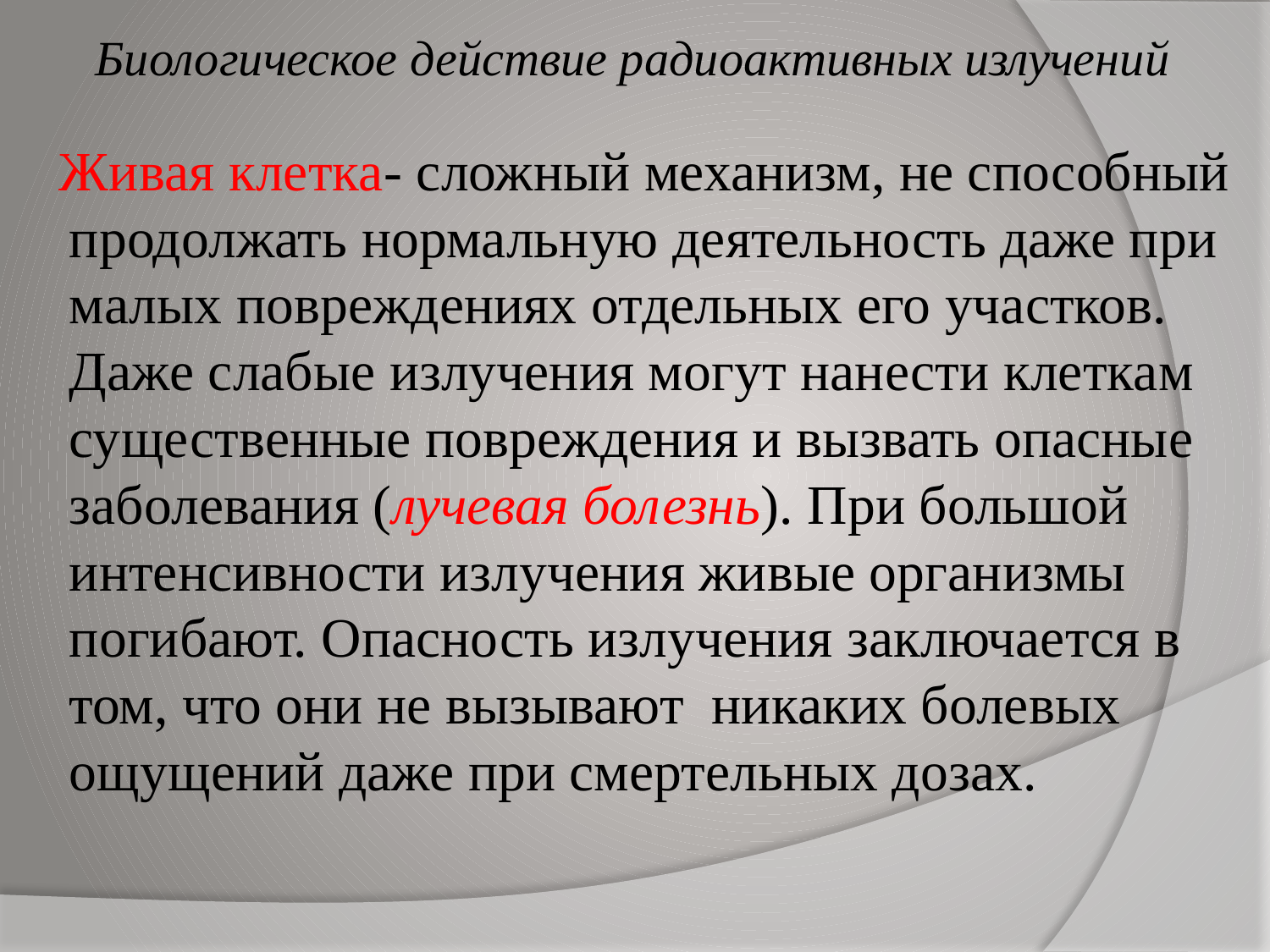

Биологическое действие радиоактивных излучений
      Живая клетка- сложный механизм, не способный продолжать нормальную деятельность даже при малых повреждениях отдельных его участков. Даже слабые излучения могут нанести клеткам существенные повреждения и вызвать опасные заболевания (лучевая болезнь). При большой интенсивности излучения живые организмы погибают. Опасность излучения заключается в том, что они не вызывают  никаких болевых ощущений даже при смертельных дозах.